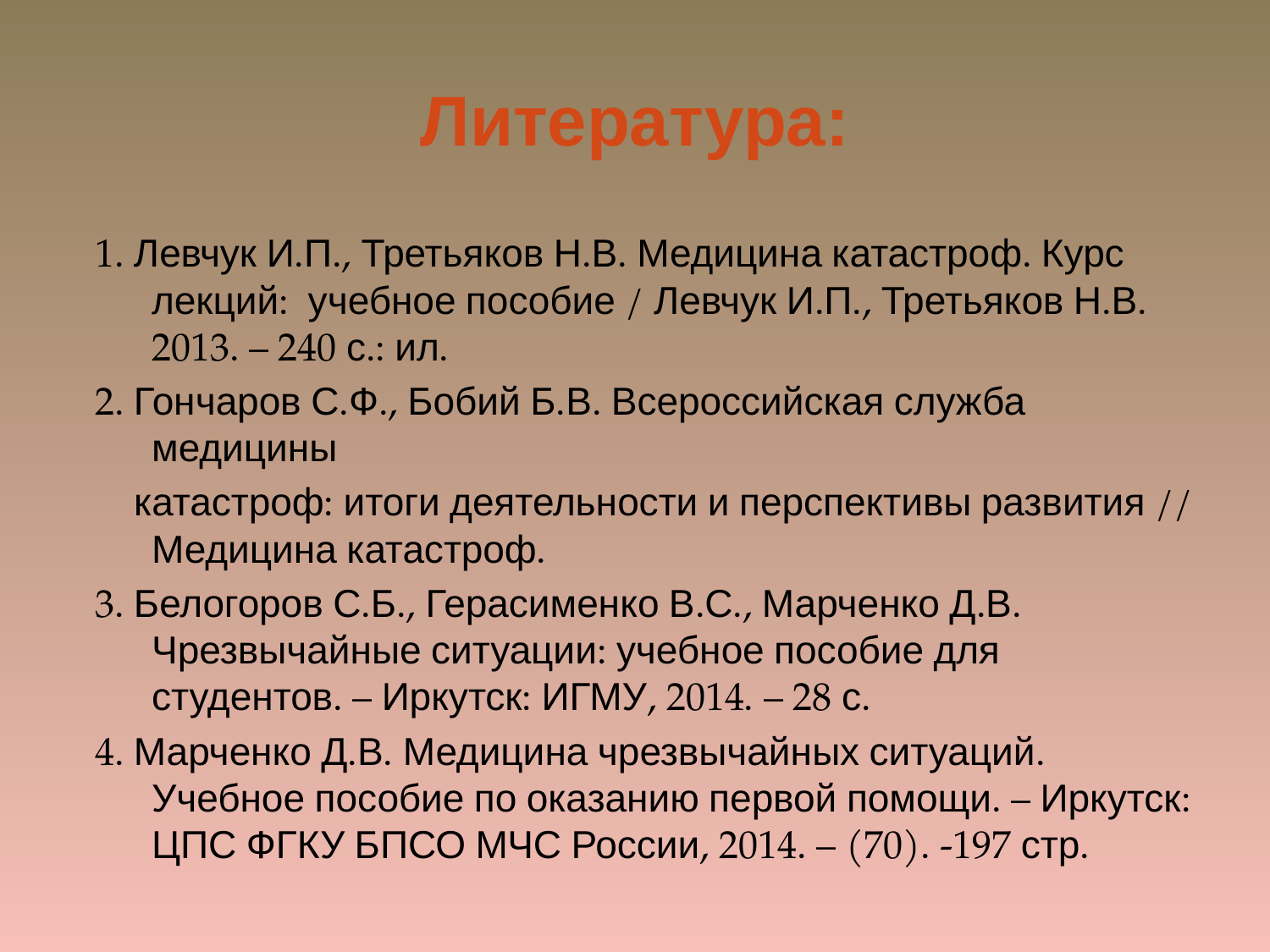

# Литература:
1. Левчук И.П., Третьяков Н.В. Медицина катастроф. Курс лекций:  учебное пособие / Левчук И.П., Третьяков Н.В. 2013. – 240 с.: ил.
2. Гончаров С.Ф., Бобий Б.В. Всероссийская служба медицины
    катастроф: итоги деятельности и перспективы развития // Медицина катастроф.
3. Белогоров С.Б., Герасименко В.С., Марченко Д.В. Чрезвычайные ситуации: учебное пособие для студентов. – Иркутск: ИГМУ, 2014. – 28 с.
4. Марченко Д.В. Медицина чрезвычайных ситуаций. Учебное пособие по оказанию первой помощи. – Иркутск: ЦПС ФГКУ БПСО МЧС России, 2014. – (70). -197 стр.